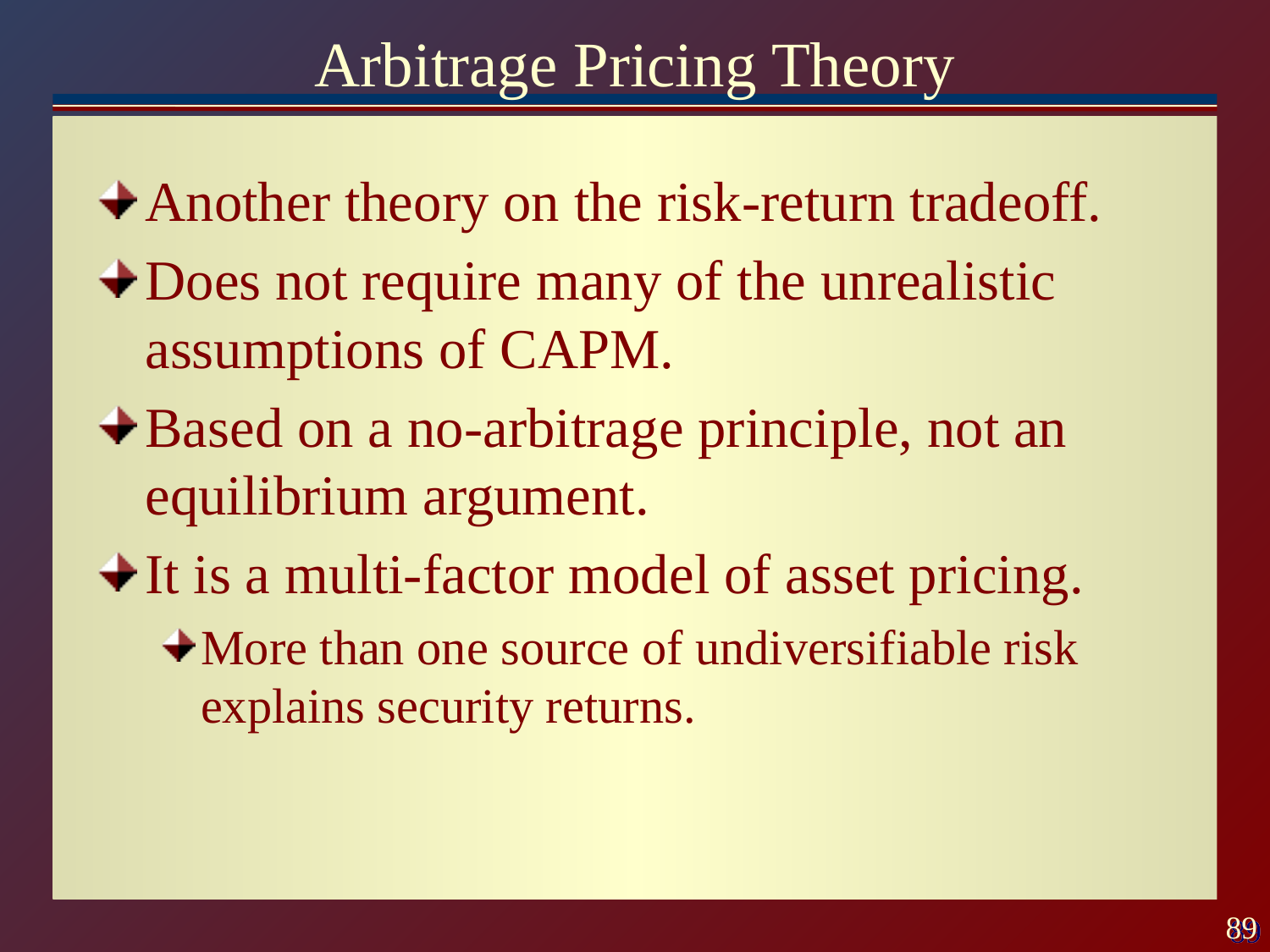

# Arbitrage Pricing Theory
Another theory on the risk-return tradeoff.
Does not require many of the unrealistic assumptions of CAPM.
Based on a no-arbitrage principle, not an equilibrium argument.
It is a multi-factor model of asset pricing.
More than one source of undiversifiable risk explains security returns.